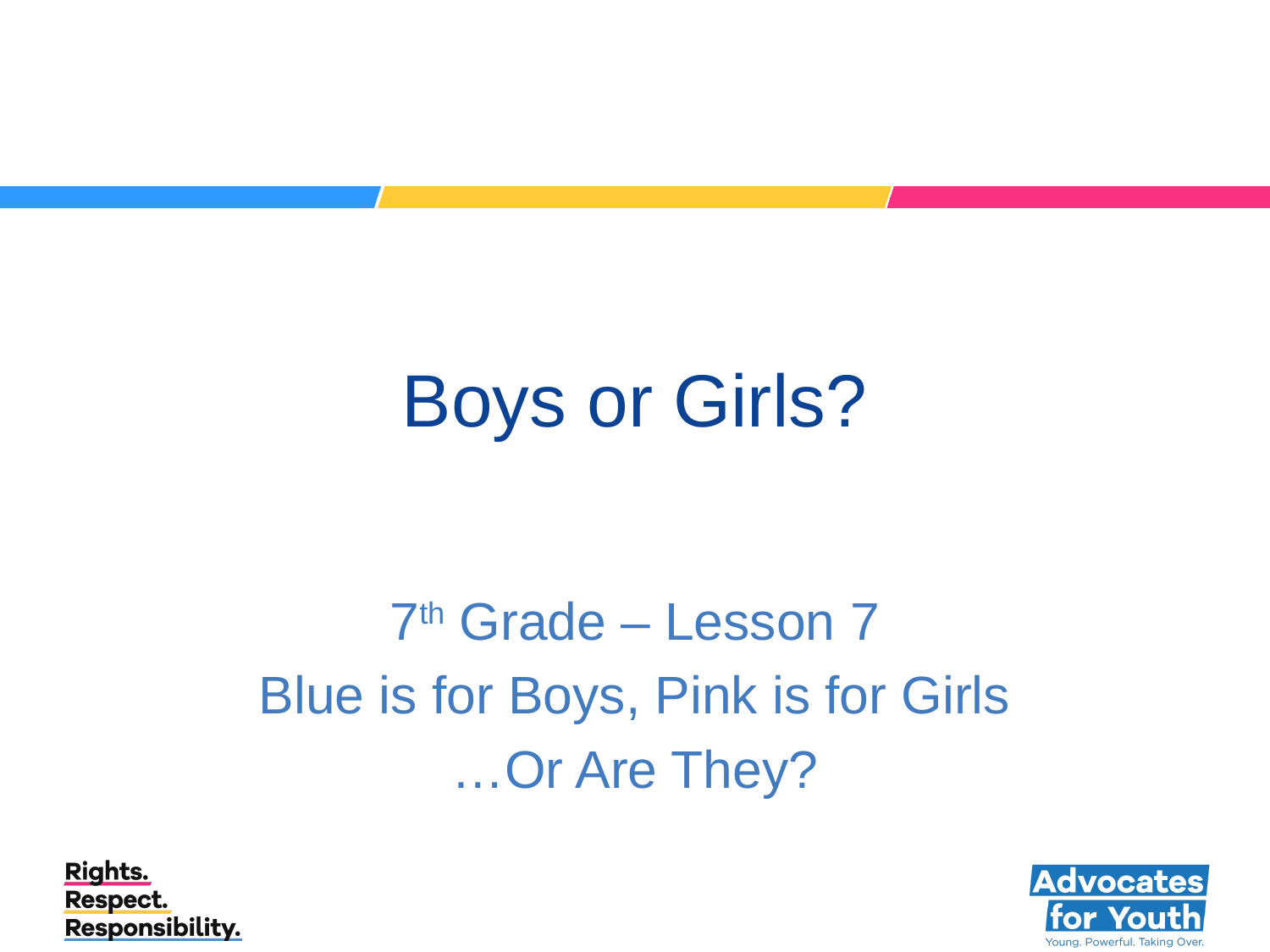

# Boys or Girls?
7th Grade – Lesson 7
Blue is for Boys, Pink is for Girls
…Or Are They?